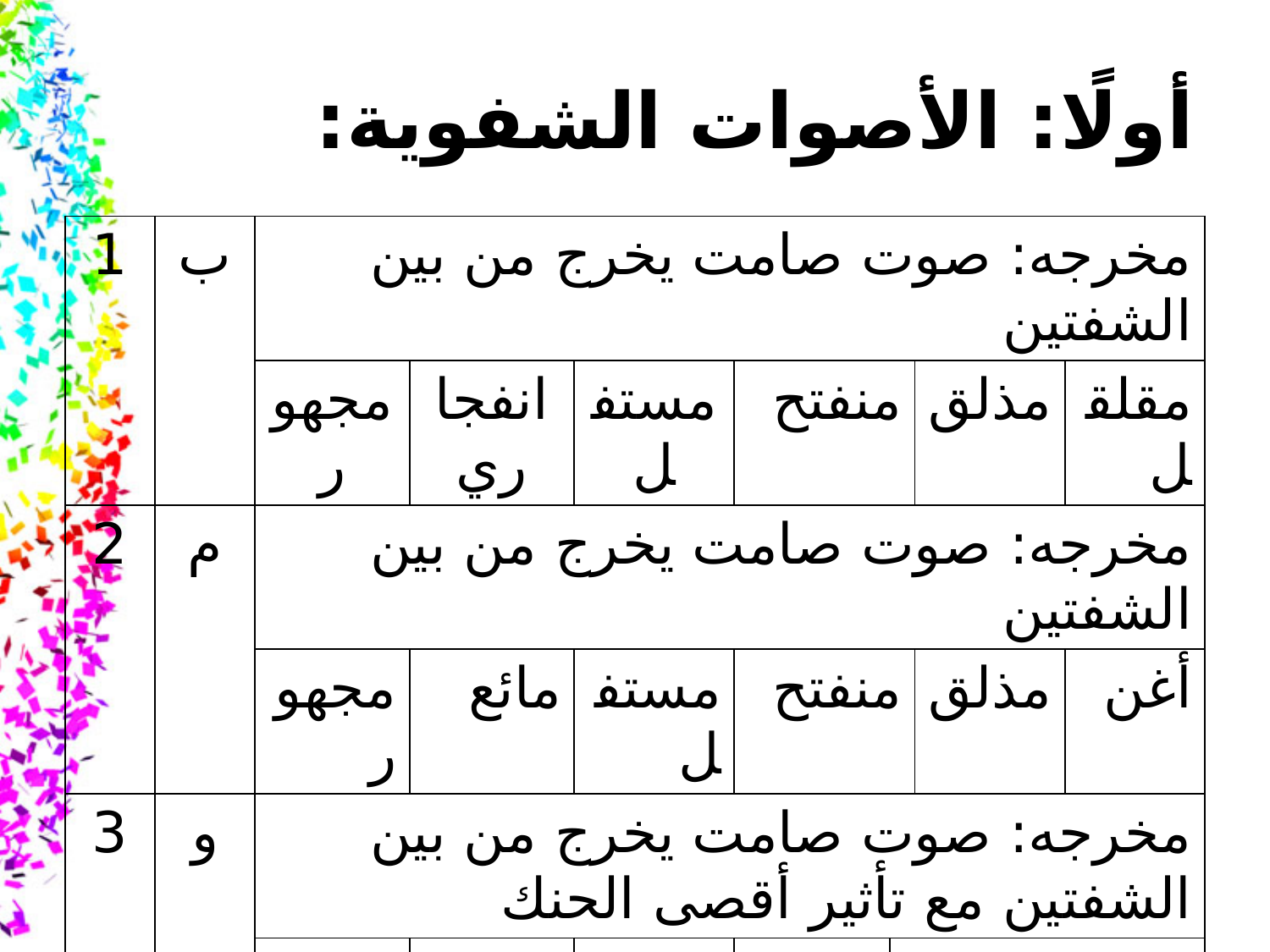

# أولًا: الأصوات الشفوية:
| 1 | ب | مخرجه: صوت صامت يخرج من بين الشفتين |  |  |  |  |  |  |
| --- | --- | --- | --- | --- | --- | --- | --- | --- |
|  |  | مجهور | انفجاري | مستفل | منفتح |  | مذلق | مقلقل |
| 2 | م | مخرجه: صوت صامت يخرج من بين الشفتين |  |  |  |  |  |  |
|  |  | مجهور | مائع | مستفل | منفتح |  | مذلق | أغن |
| 3 | و | مخرجه: صوت صامت يخرج من بين الشفتين مع تأثير أقصى الحنك |  |  |  |  |  |  |
|  |  | مجهور | مائع | مستفل | منفتح | مصمت |  |  |